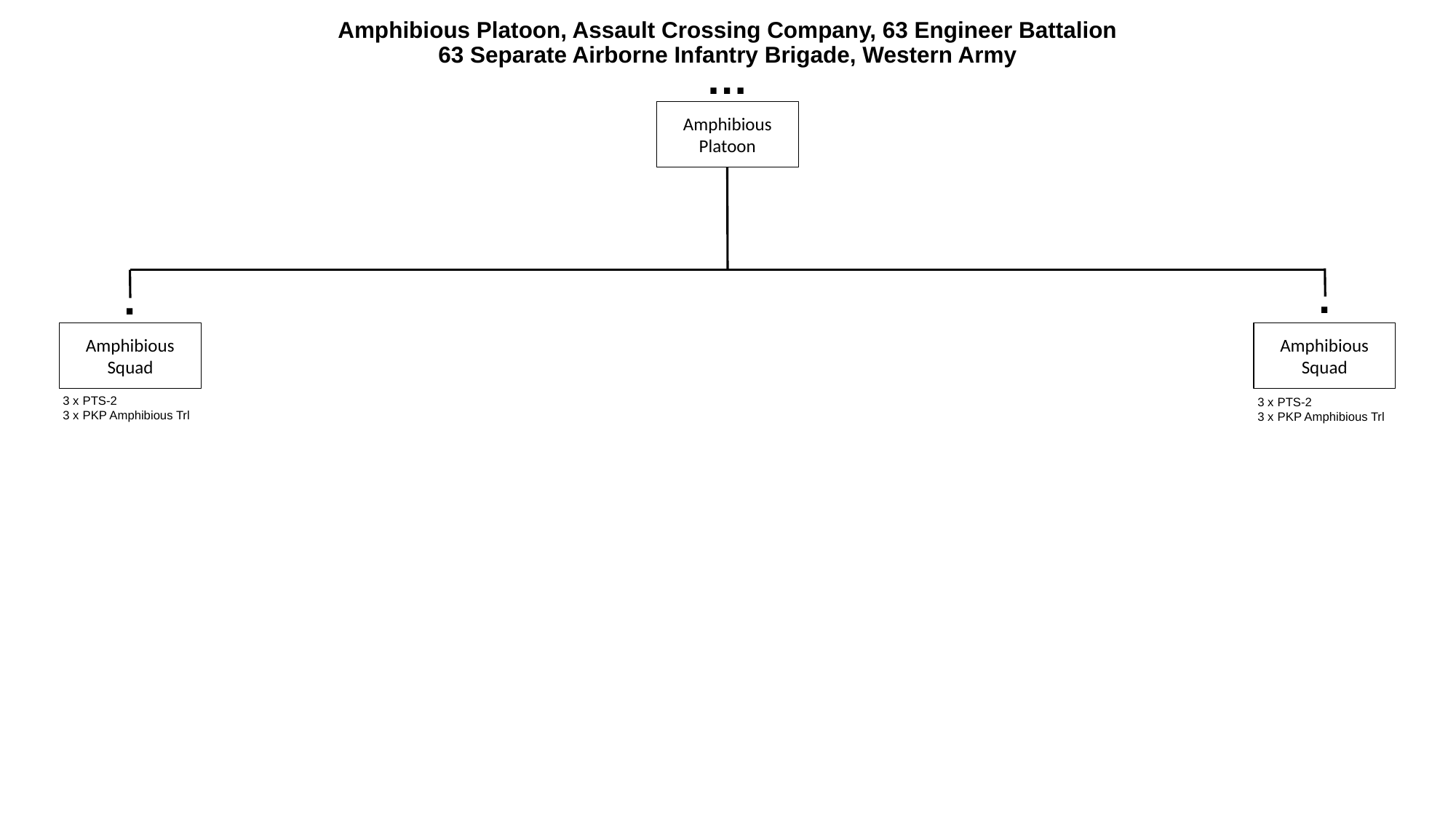

# Amphibious Platoon, Assault Crossing Company, 63 Engineer Battalion 63 Separate Airborne Infantry Brigade, Western Army
…
Amphibious
Platoon
.
.
Amphibious
Squad
Amphibious
Squad
3 x PTS-2
3 x PKP Amphibious Trl
3 x PTS-2
3 x PKP Amphibious Trl